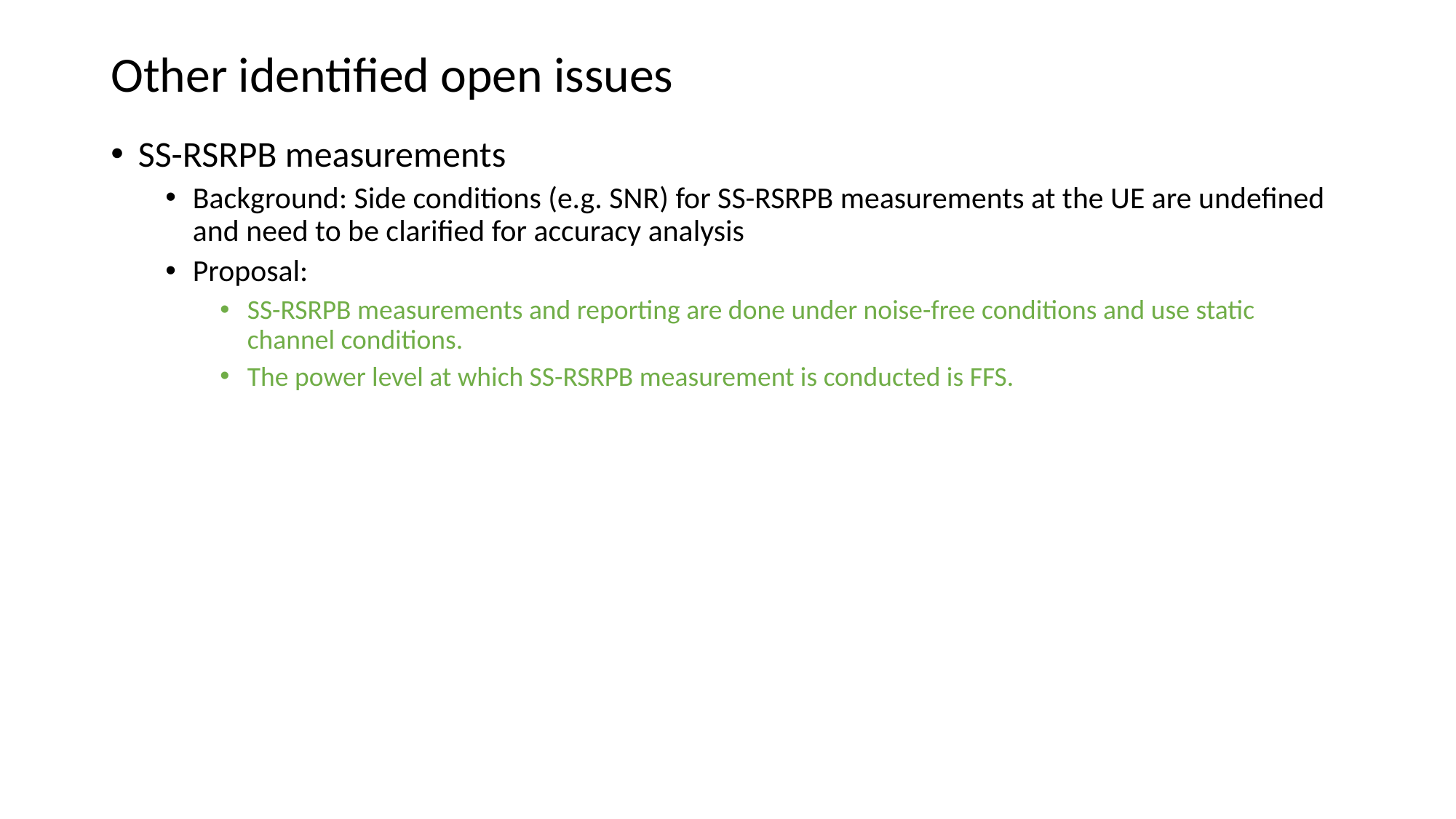

# Other identified open issues
SS-RSRPB measurements
Background: Side conditions (e.g. SNR) for SS-RSRPB measurements at the UE are undefined and need to be clarified for accuracy analysis
Proposal:
SS-RSRPB measurements and reporting are done under noise-free conditions and use static channel conditions.
The power level at which SS-RSRPB measurement is conducted is FFS.